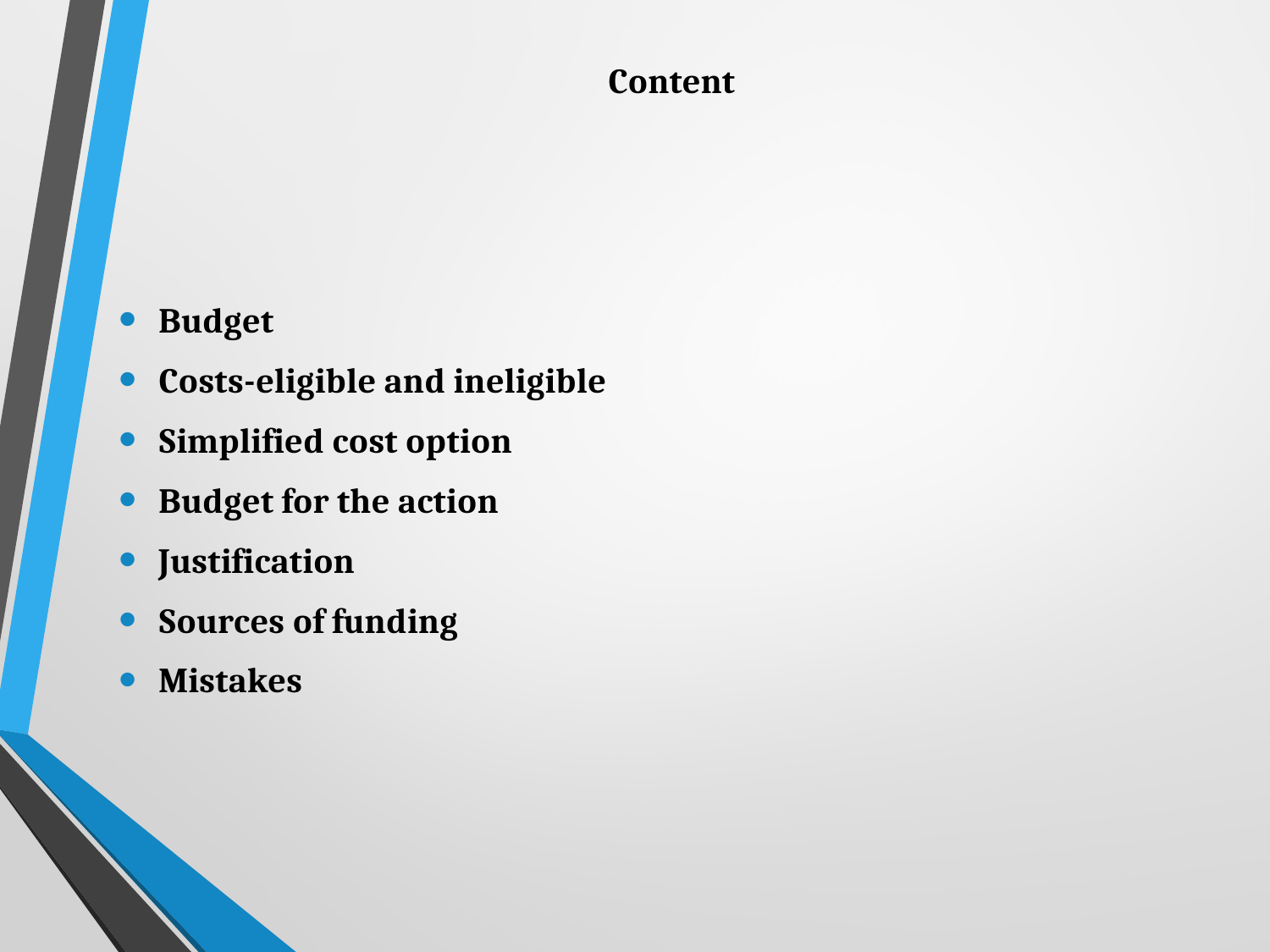

# Content
Budget
Costs-eligible and ineligible
Simplified cost option
Budget for the action
Justification
Sources of funding
Mistakes